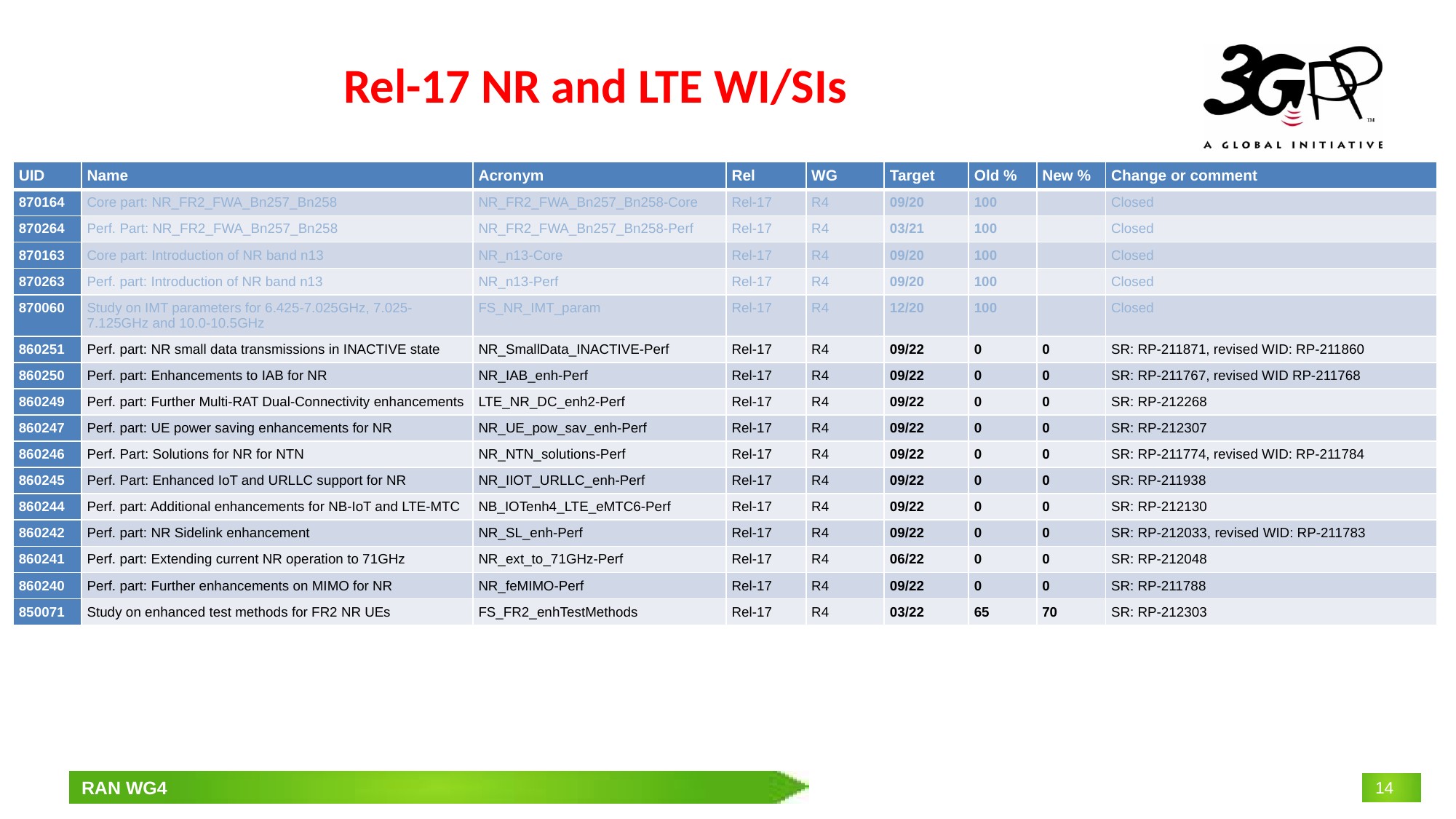

# Rel-17 NR and LTE WI/SIs
| UID | Name | Acronym | Rel | WG | Target | Old % | New % | Change or comment |
| --- | --- | --- | --- | --- | --- | --- | --- | --- |
| 870164 | Core part: NR\_FR2\_FWA\_Bn257\_Bn258 | NR\_FR2\_FWA\_Bn257\_Bn258-Core | Rel-17 | R4 | 09/20 | 100 |  | Closed |
| 870264 | Perf. Part: NR\_FR2\_FWA\_Bn257\_Bn258 | NR\_FR2\_FWA\_Bn257\_Bn258-Perf | Rel-17 | R4 | 03/21 | 100 |  | Closed |
| 870163 | Core part: Introduction of NR band n13 | NR\_n13-Core | Rel-17 | R4 | 09/20 | 100 |  | Closed |
| 870263 | Perf. part: Introduction of NR band n13 | NR\_n13-Perf | Rel-17 | R4 | 09/20 | 100 |  | Closed |
| 870060 | Study on IMT parameters for 6.425-7.025GHz, 7.025-7.125GHz and 10.0-10.5GHz | FS\_NR\_IMT\_param | Rel-17 | R4 | 12/20 | 100 |  | Closed |
| 860251 | Perf. part: NR small data transmissions in INACTIVE state | NR\_SmallData\_INACTIVE-Perf | Rel-17 | R4 | 09/22 | 0 | 0 | SR: RP-211871, revised WID: RP-211860 |
| 860250 | Perf. part: Enhancements to IAB for NR | NR\_IAB\_enh-Perf | Rel-17 | R4 | 09/22 | 0 | 0 | SR: RP-211767, revised WID RP-211768 |
| 860249 | Perf. part: Further Multi-RAT Dual-Connectivity enhancements | LTE\_NR\_DC\_enh2-Perf | Rel-17 | R4 | 09/22 | 0 | 0 | SR: RP-212268 |
| 860247 | Perf. part: UE power saving enhancements for NR | NR\_UE\_pow\_sav\_enh-Perf | Rel-17 | R4 | 09/22 | 0 | 0 | SR: RP-212307 |
| 860246 | Perf. Part: Solutions for NR for NTN | NR\_NTN\_solutions-Perf | Rel-17 | R4 | 09/22 | 0 | 0 | SR: RP-211774, revised WID: RP-211784 |
| 860245 | Perf. Part: Enhanced IoT and URLLC support for NR | NR\_IIOT\_URLLC\_enh-Perf | Rel-17 | R4 | 09/22 | 0 | 0 | SR: RP-211938 |
| 860244 | Perf. part: Additional enhancements for NB-IoT and LTE-MTC | NB\_IOTenh4\_LTE\_eMTC6-Perf | Rel-17 | R4 | 09/22 | 0 | 0 | SR: RP-212130 |
| 860242 | Perf. part: NR Sidelink enhancement | NR\_SL\_enh-Perf | Rel-17 | R4 | 09/22 | 0 | 0 | SR: RP-212033, revised WID: RP-211783 |
| 860241 | Perf. part: Extending current NR operation to 71GHz | NR\_ext\_to\_71GHz-Perf | Rel-17 | R4 | 06/22 | 0 | 0 | SR: RP-212048 |
| 860240 | Perf. part: Further enhancements on MIMO for NR | NR\_feMIMO-Perf | Rel-17 | R4 | 09/22 | 0 | 0 | SR: RP-211788 |
| 850071 | Study on enhanced test methods for FR2 NR UEs | FS\_FR2\_enhTestMethods | Rel-17 | R4 | 03/22 | 65 | 70 | SR: RP-212303 |